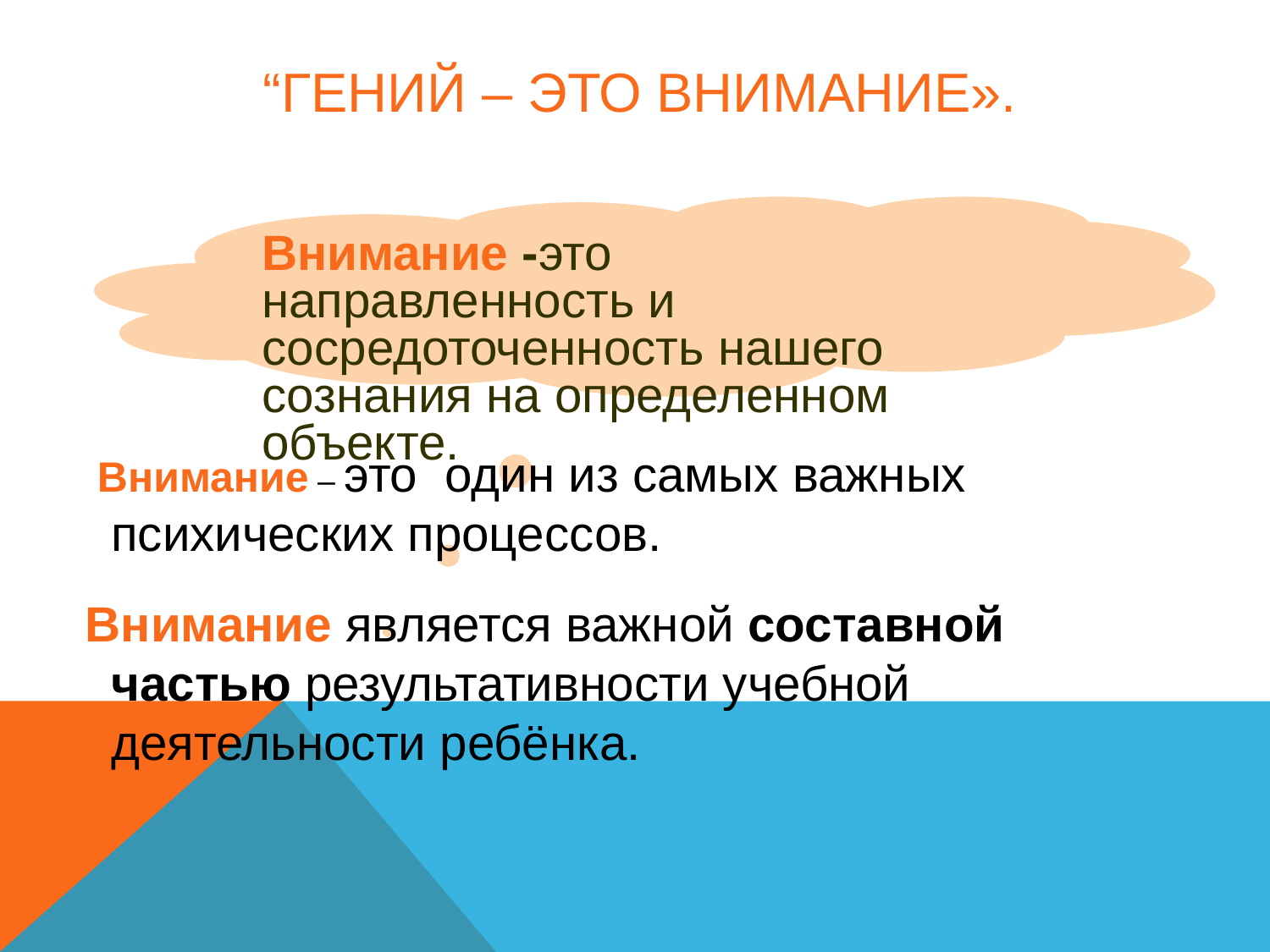

“Гений – это внимание».
Внимание -это направленность и сосредоточенность нашего сознания на определенном объекте.
Внимание – это  один из самых важных
 психических процессов.

 Внимание является важной составной частью результативности учебной деятельности ребёнка.